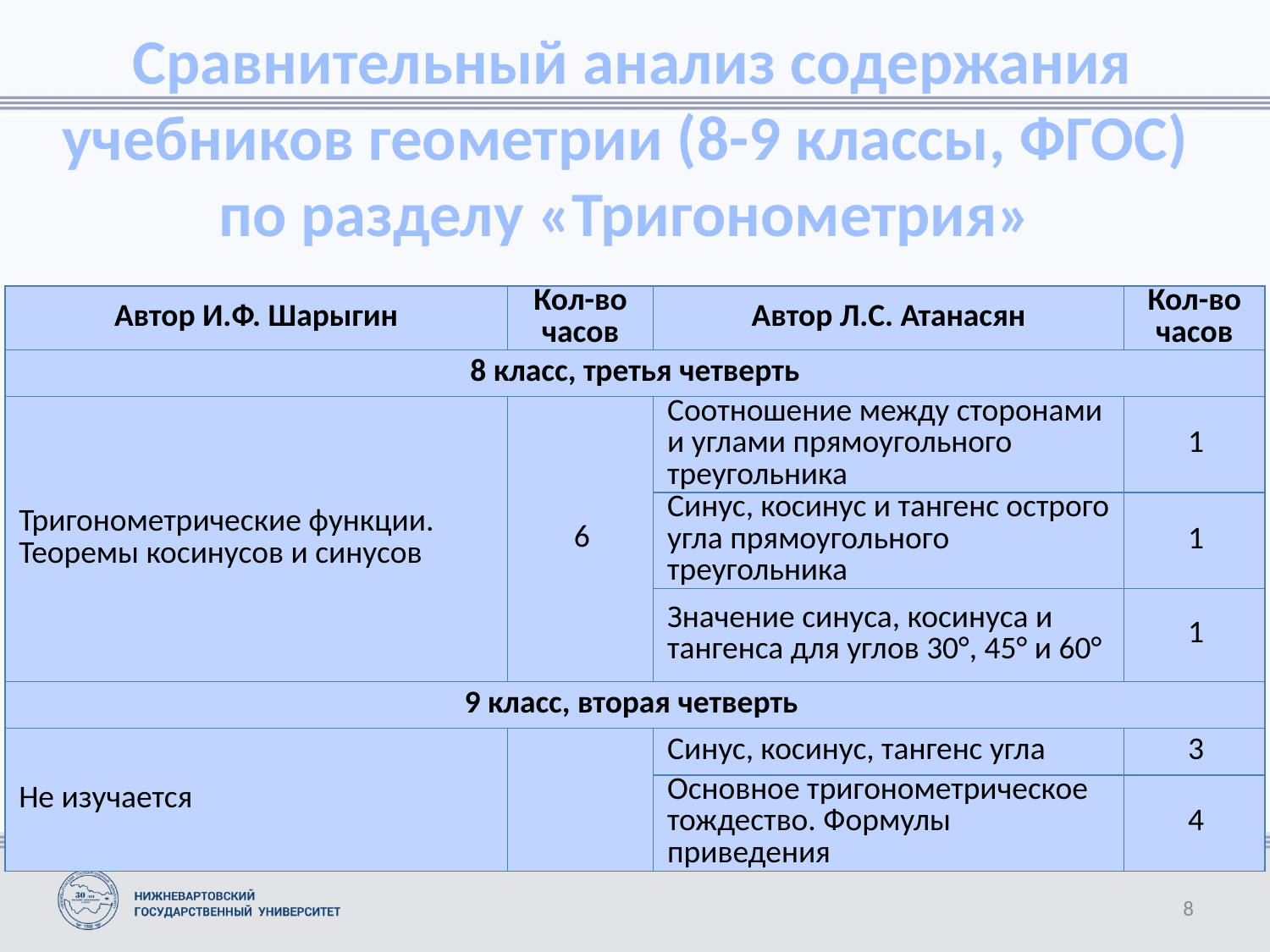

# Сравнительный анализ содержания учебников геометрии (8-9 классы, ФГОС) по разделу «Тригонометрия»
| Автор И.Ф. Шарыгин | Кол-во часов | Автор Л.С. Атанасян | Кол-во часов |
| --- | --- | --- | --- |
| 8 класс, третья четверть |  |  |  |
| Тригонометрические функции. Теоремы косинусов и синусов | 6 | Соотношение между сторонами и углами прямоугольного треугольника | 1 |
|  |  | Синус, косинус и тангенс острого угла прямоугольного треугольника | 1 |
|  |  | Значение синуса, косинуса и тангенса для углов 30°, 45° и 60° | 1 |
| 9 класс, вторая четверть |  |  |  |
| Не изучается |  | Синус, косинус, тангенс угла | 3 |
|  |  | Основное тригонометрическое тождество. Формулы приведения | 4 |
8